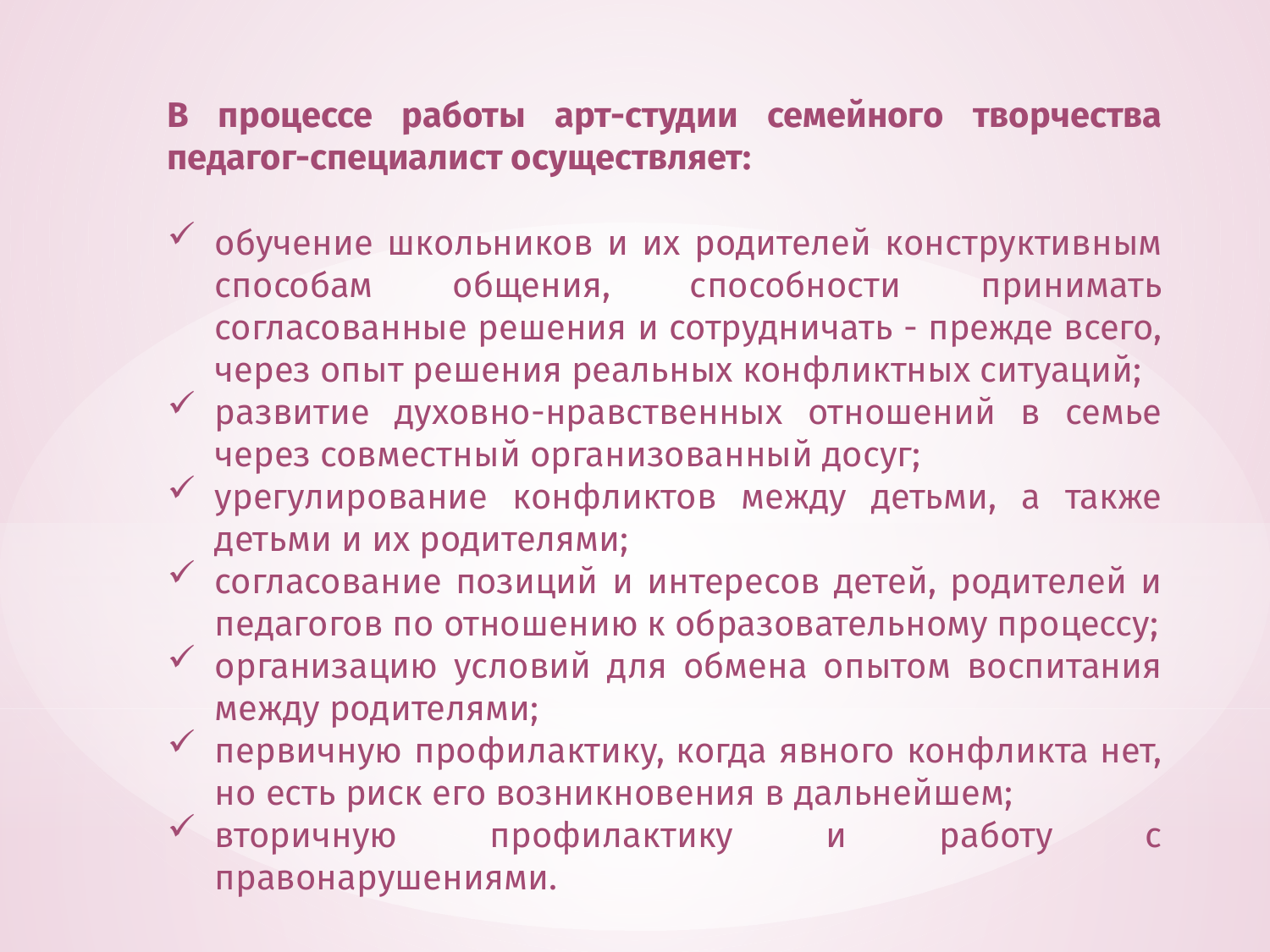

В процессе работы арт-студии семейного творчества педагог-специалист осуществляет:

обучение школьников и их родителей конструктивным способам общения, способности принимать согласованные решения и сотрудничать - прежде всего, через опыт решения реальных конфликтных ситуаций;
развитие духовно-нравственных отношений в семье через совместный организованный досуг;
урегулирование конфликтов между детьми, а также детьми и их родителями;
согласование позиций и интересов детей, родителей и педагогов по отношению к образовательному процессу;
организацию условий для обмена опытом воспитания между родителями;
первичную профилактику, когда явного конфликта нет, но есть риск его возникновения в дальнейшем;
вторичную профилактику и работу с правонарушениями.